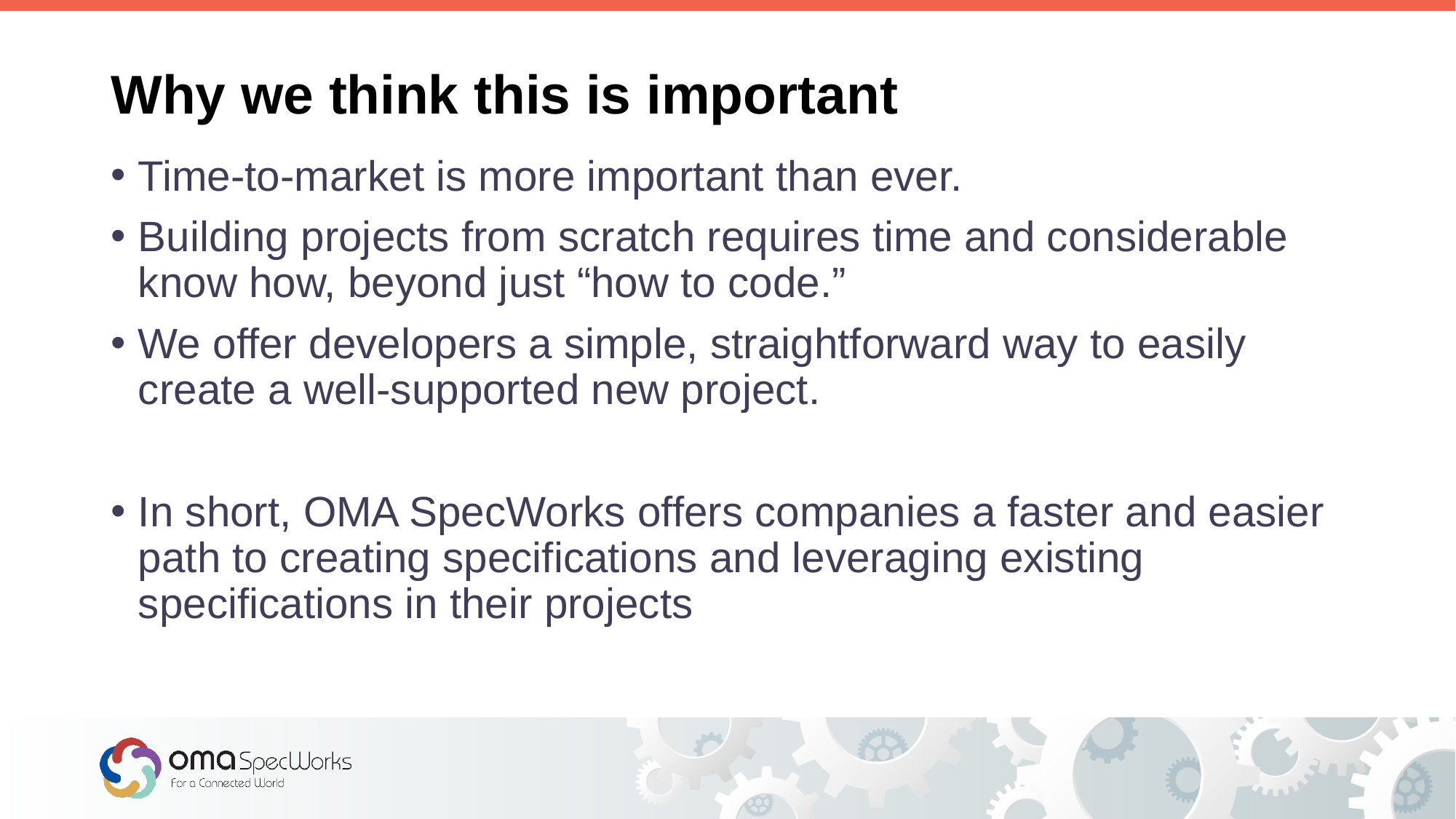

# Why we think this is important
Time-to-market is more important than ever.
Building projects from scratch requires time and considerable know how, beyond just “how to code.”
We offer developers a simple, straightforward way to easily create a well-supported new project.

In short, OMA SpecWorks offers companies a faster and easier path to creating specifications and leveraging existing specifications in their projects